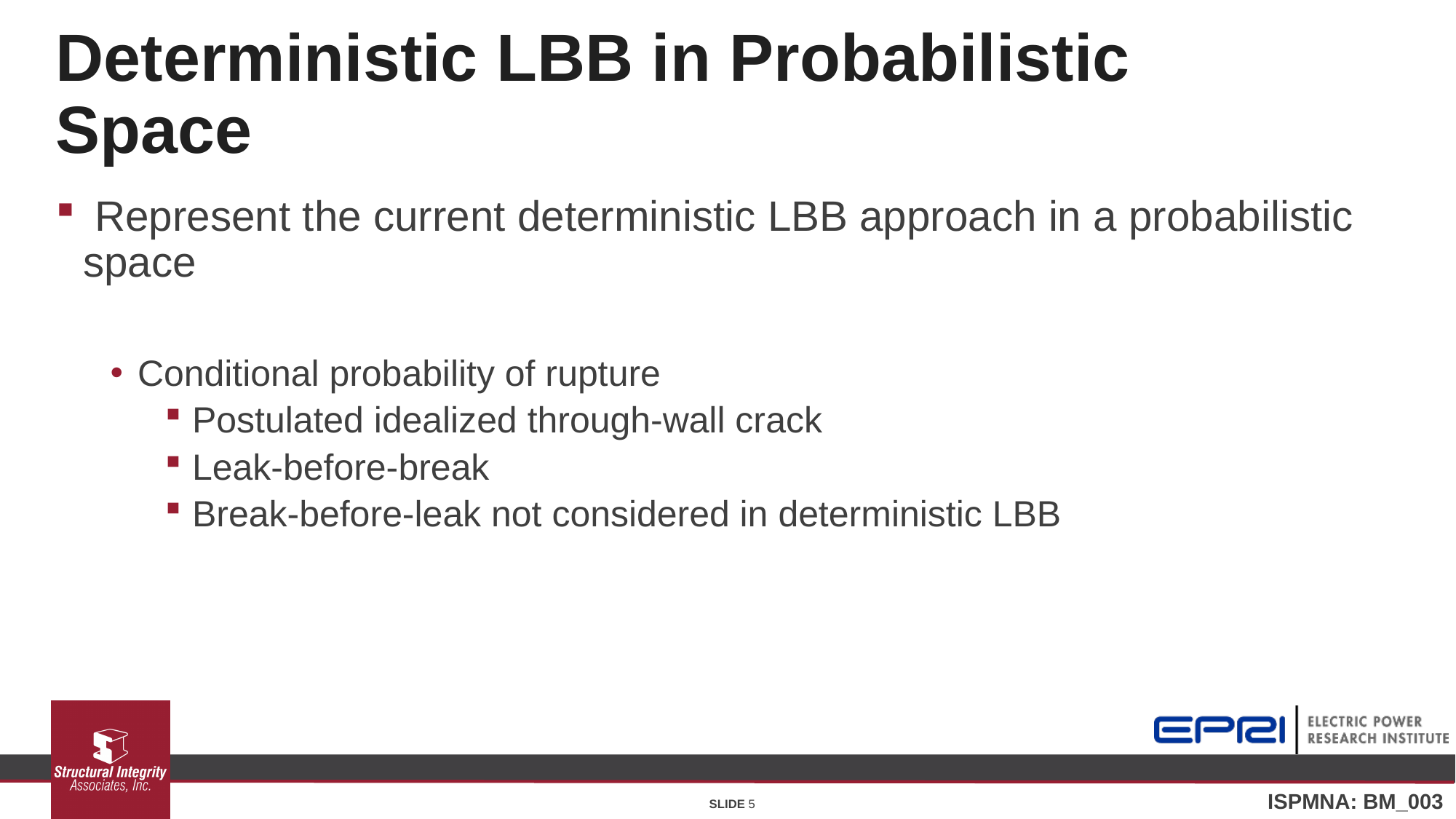

# Deterministic LBB in Probabilistic Space
 Represent the current deterministic LBB approach in a probabilistic space

Conditional probability of rupture
Postulated idealized through-wall crack
Leak-before-break
Break-before-leak not considered in deterministic LBB

SLIDE 5